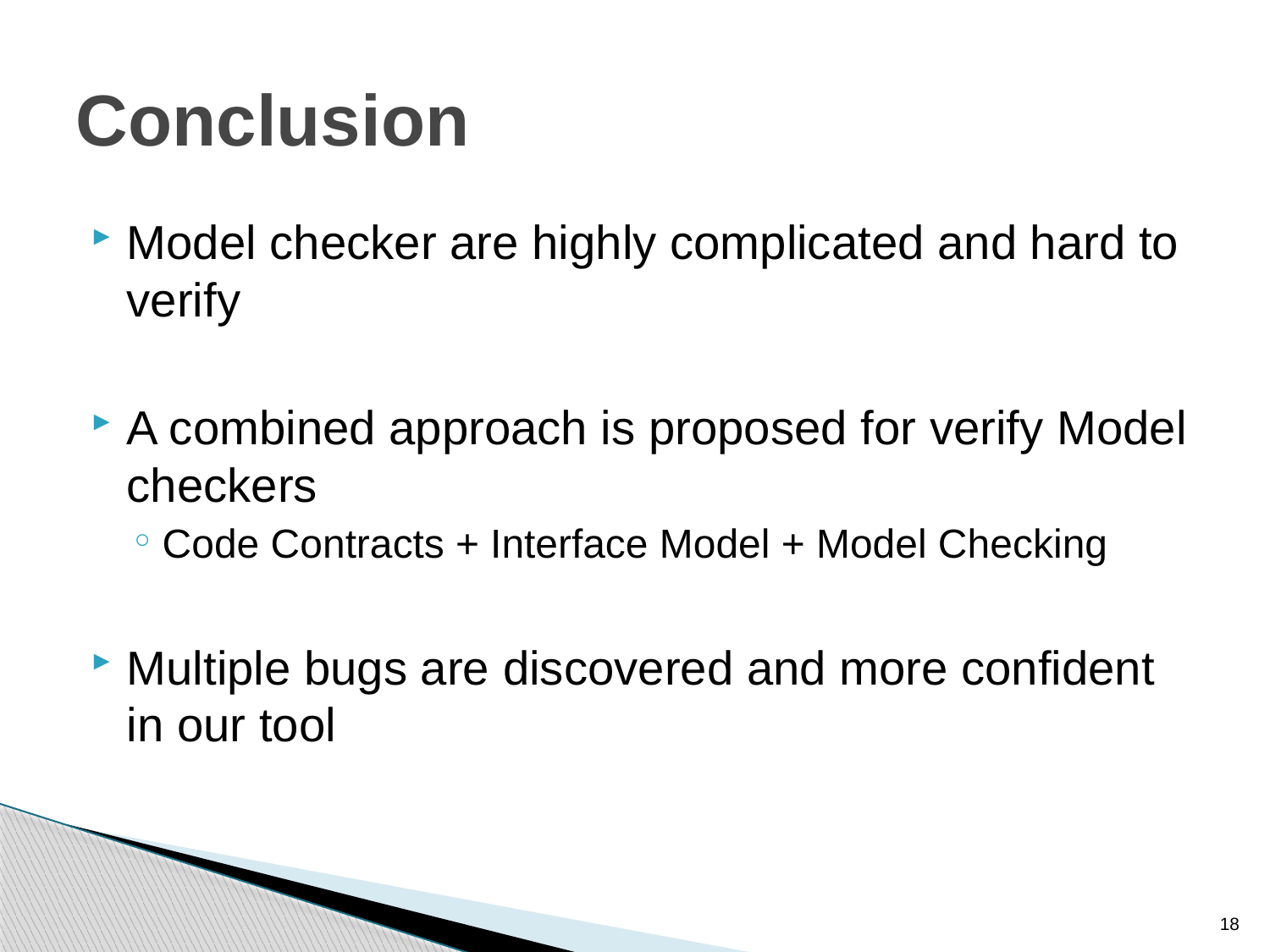

# Conclusion
Model checker are highly complicated and hard to verify

A combined approach is proposed for verify Model checkers
Code Contracts + Interface Model + Model Checking

Multiple bugs are discovered and more confident in our tool

18